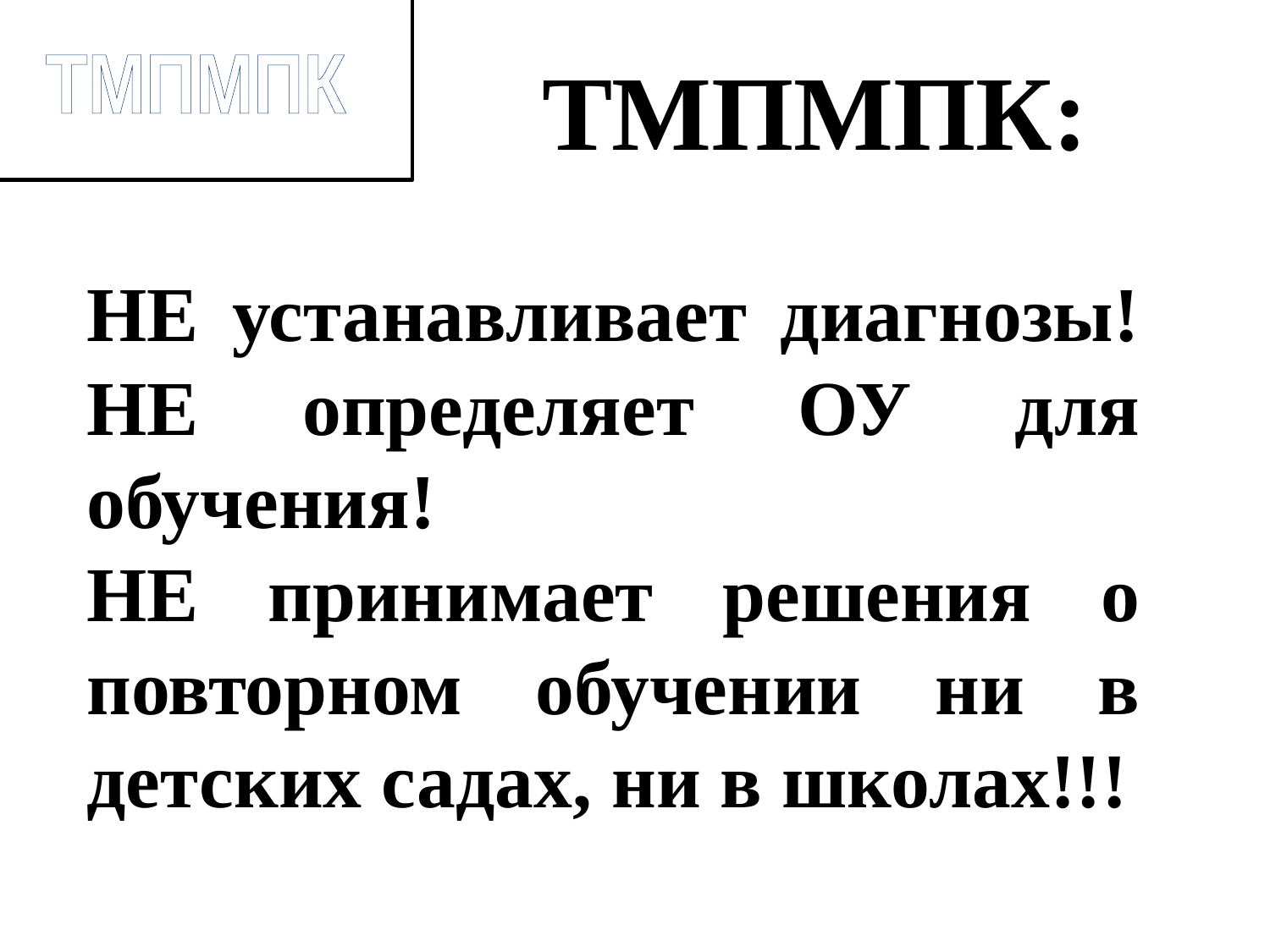

ТМПМПК
# ТМПМПК: НЕ устанавливает диагнозы! НЕ определяет ОУ для обучения! НЕ принимает решения о повторном обучении ни в детских садах, ни в школах!!!